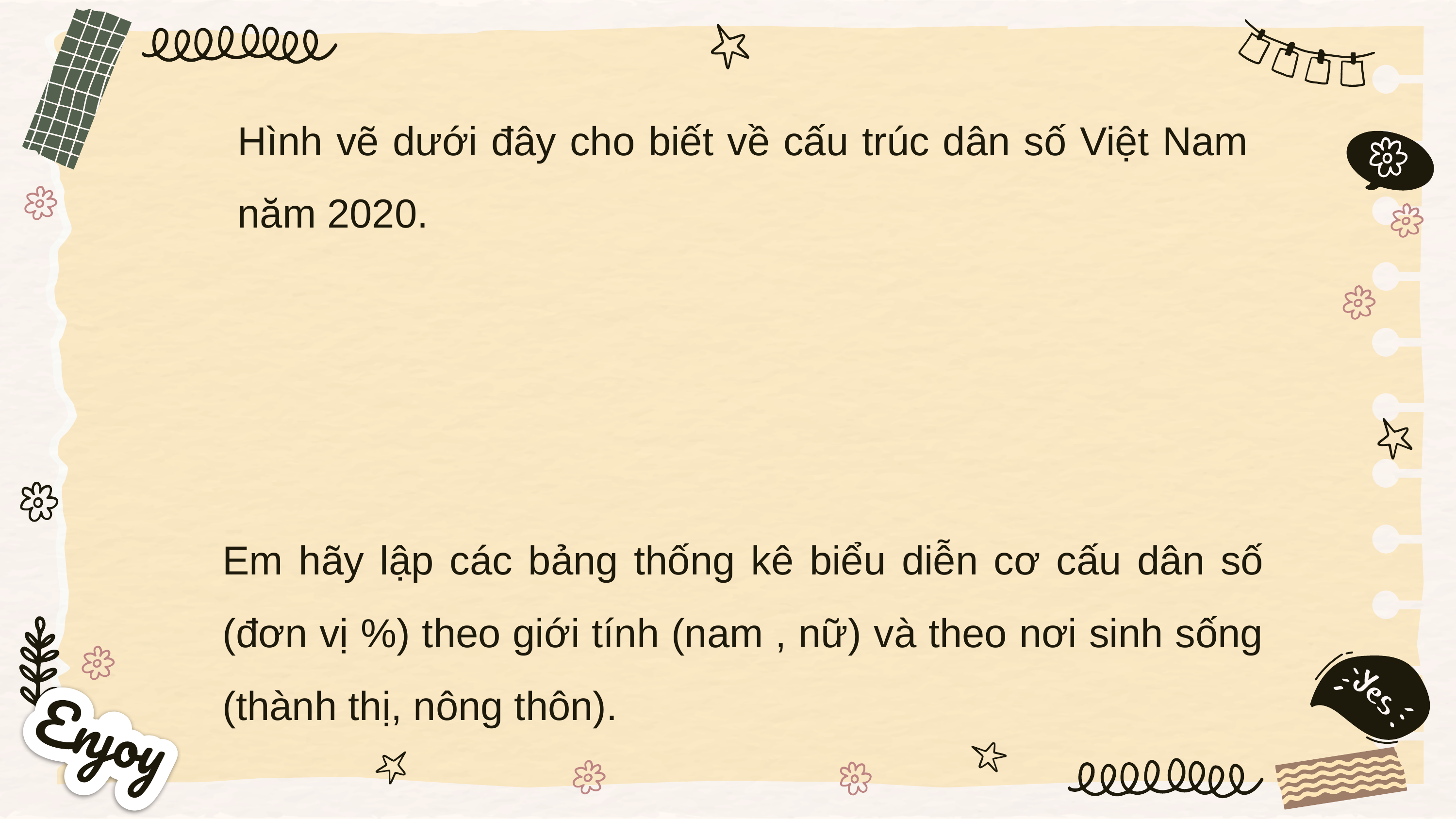

Hình vẽ dưới đây cho biết về cấu trúc dân số Việt Nam năm 2020.

Em hãy lập các bảng thống kê biểu diễn cơ cấu dân số (đơn vị %) theo giới tính (nam , nữ) và theo nơi sinh sống (thành thị, nông thôn).